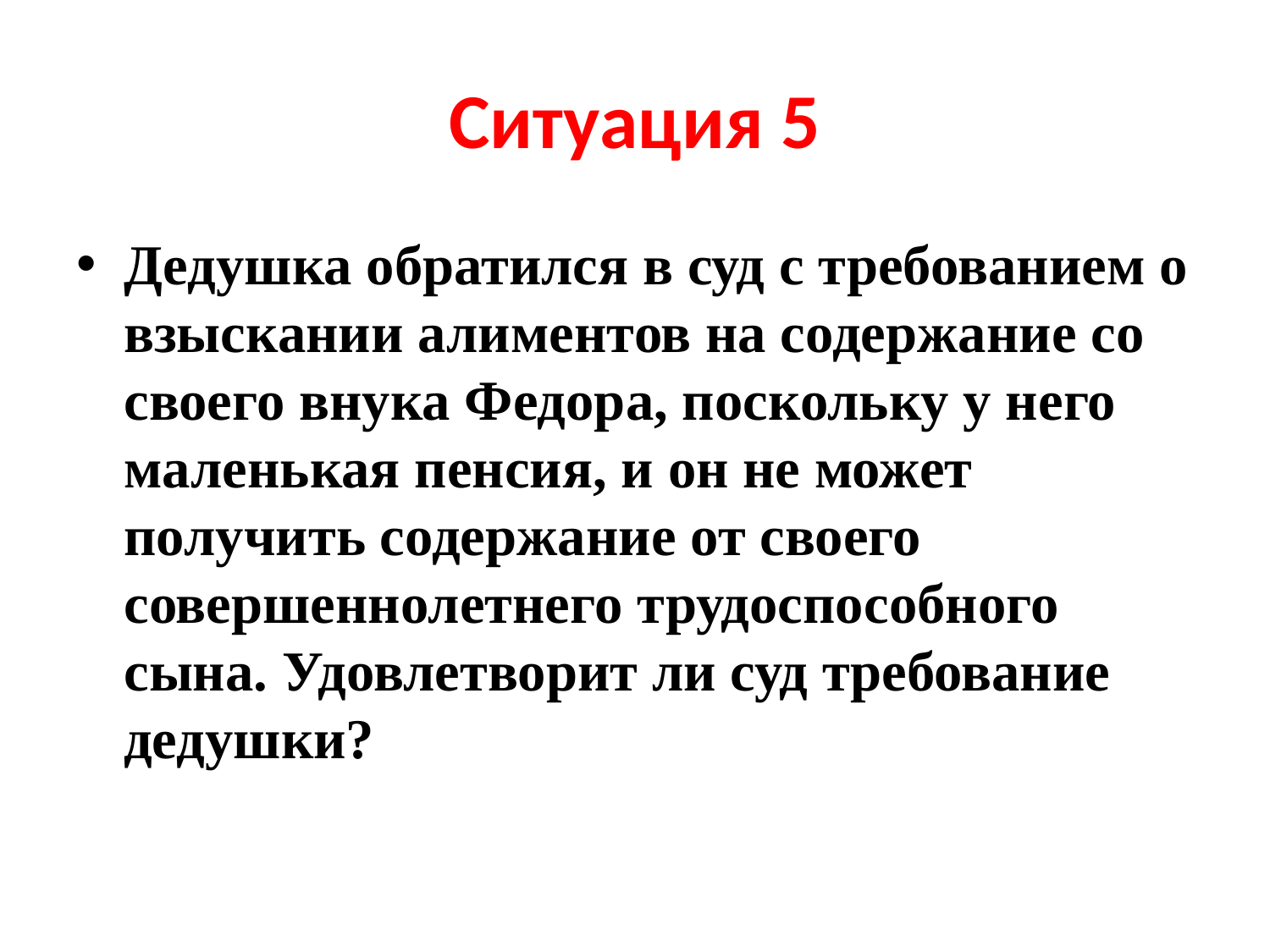

# Ситуация 5
Дедушка обратился в суд с требованием о взыскании алиментов на содержание со своего внука Федора, поскольку у него маленькая пенсия, и он не может получить содержание от своего совершеннолетнего трудоспособного сына. Удовлетворит ли суд требование дедушки?